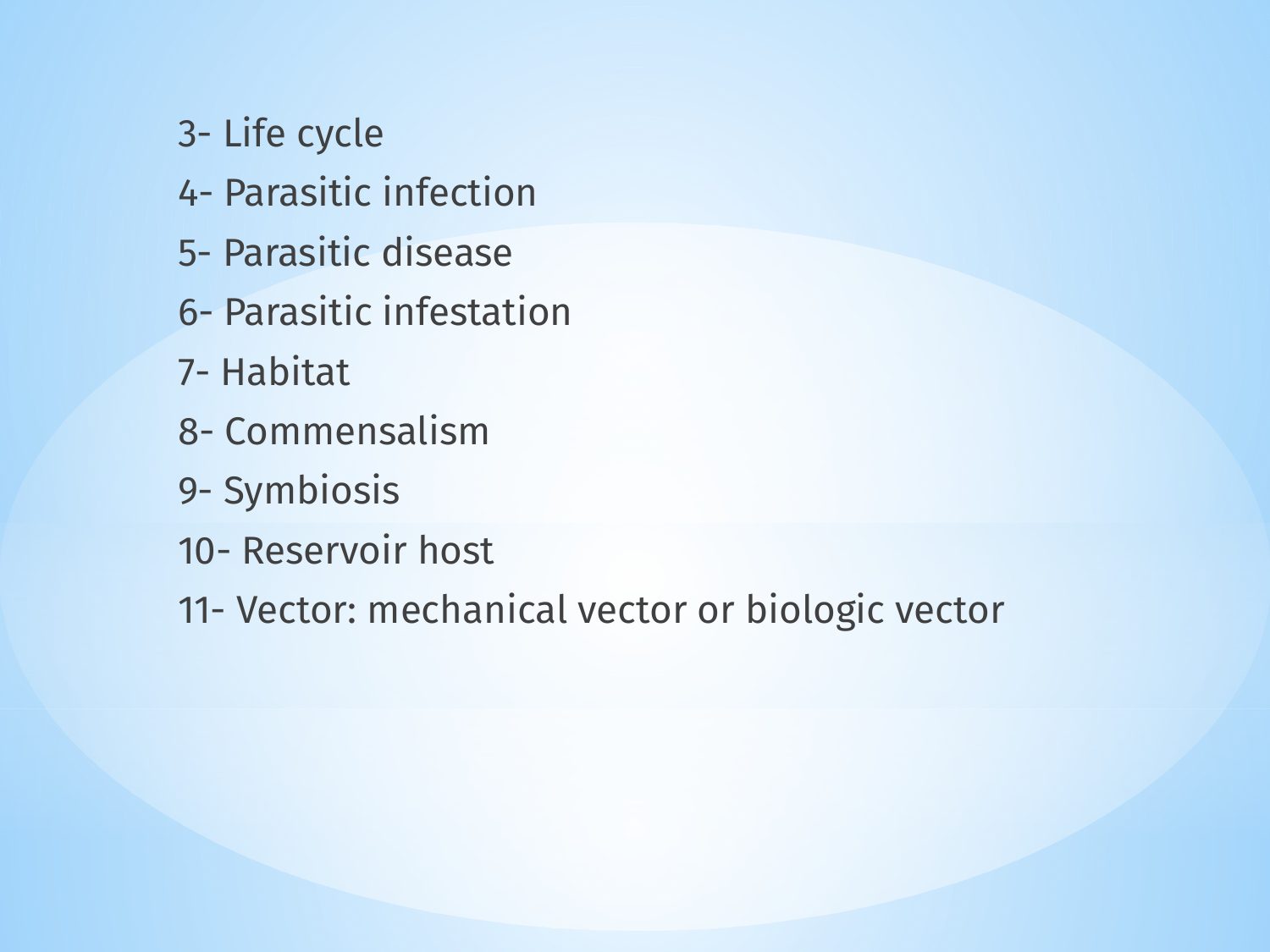

3- Life cycle
4- Parasitic infection
5- Parasitic disease
6- Parasitic infestation
7- Habitat
8- Commensalism
9- Symbiosis
10- Reservoir host
11- Vector: mechanical vector or biologic vector
#